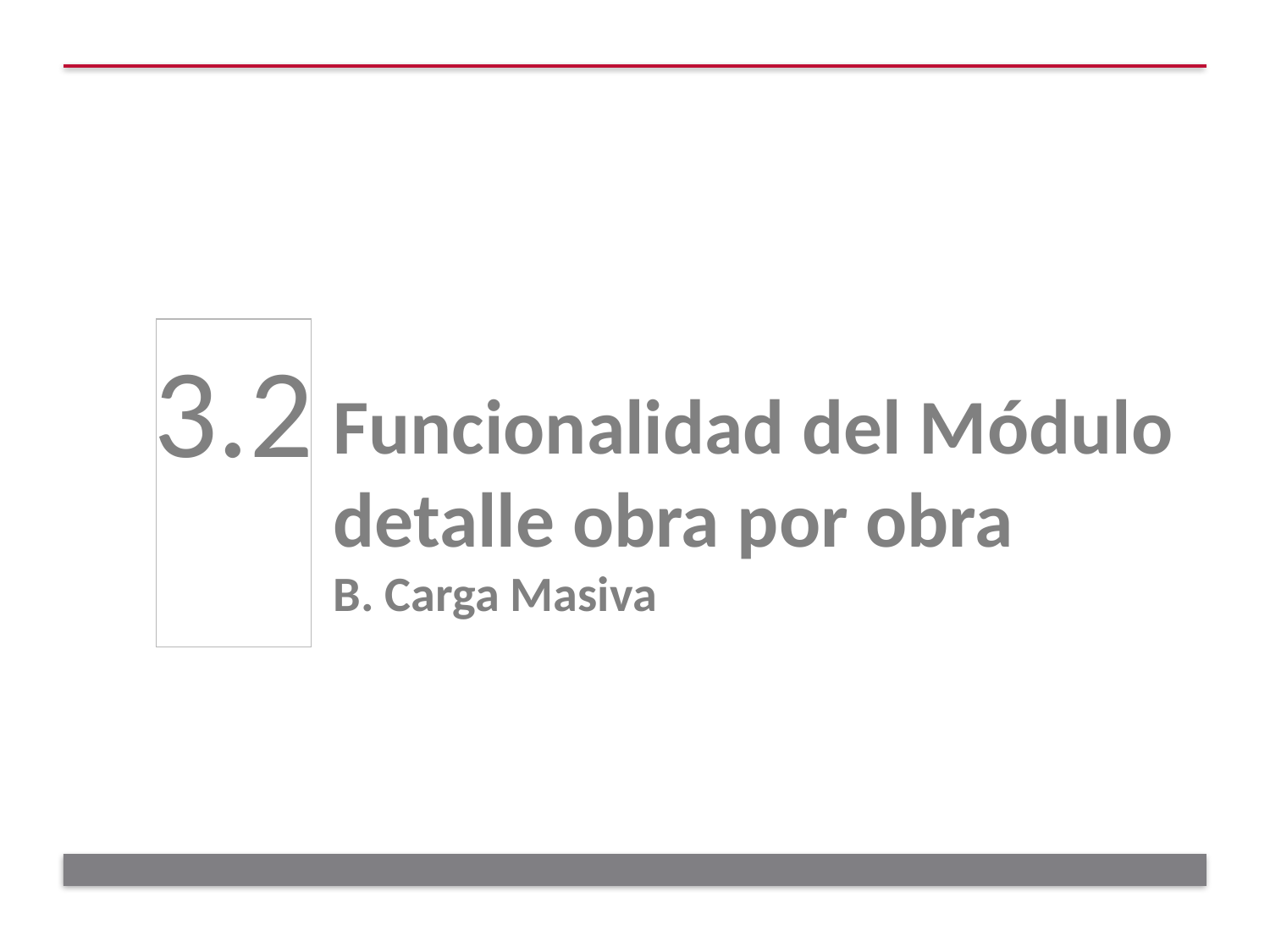

3.2

Funcionalidad del Módulo detalle obra por obra
B. Carga Masiva